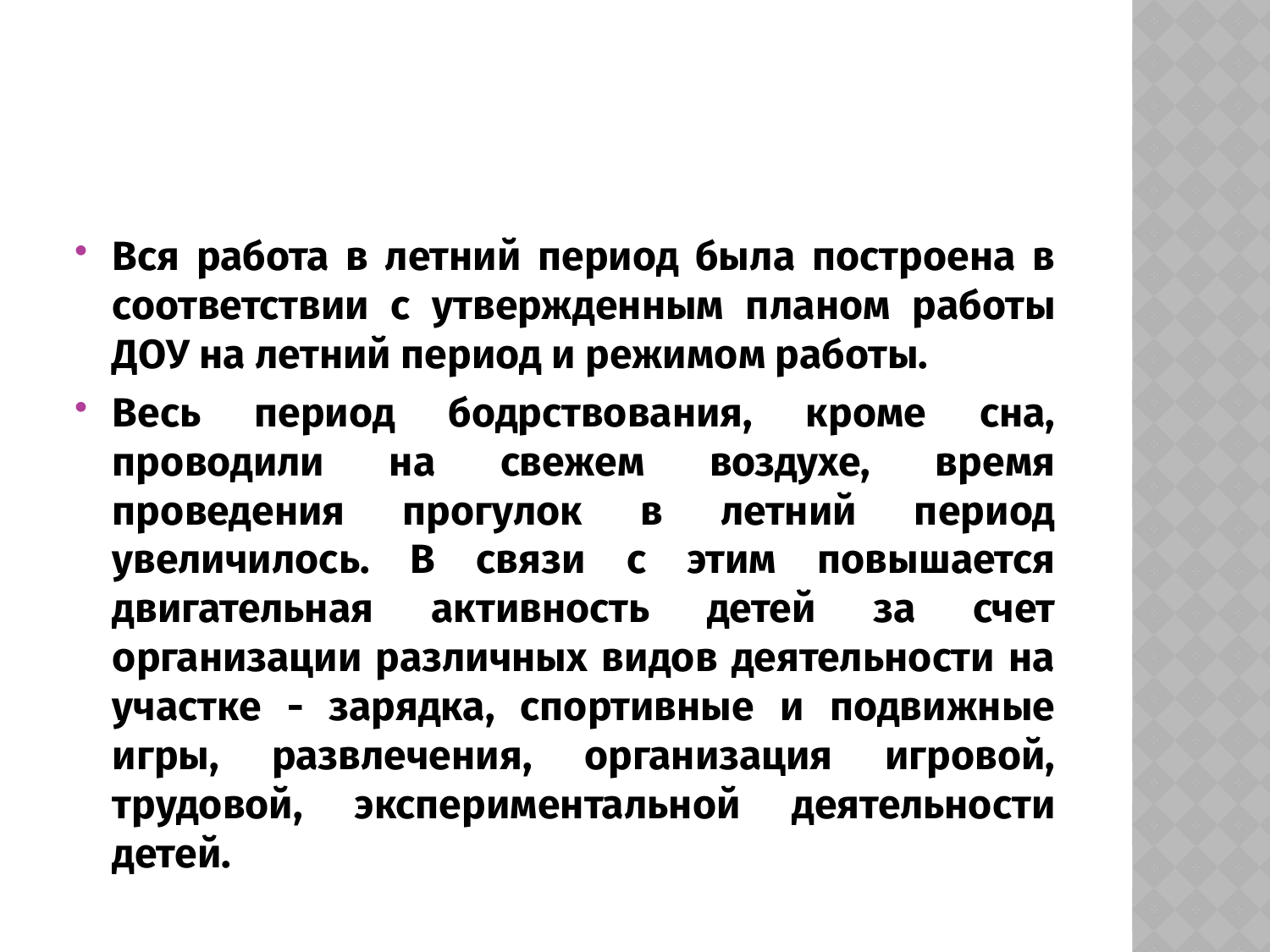

#
Вся работа в летний период была построена в соответствии с утвержденным планом работы ДОУ на летний период и режимом работы.
Весь период бодрствования, кроме сна, проводили на свежем воздухе, время проведения прогулок в летний период увеличилось. В связи с этим повышается двигательная активность детей за счет организации различных видов деятельности на участке - зарядка, спортивные и подвижные игры, развлечения, организация игровой, трудовой, экспериментальной деятельности детей.